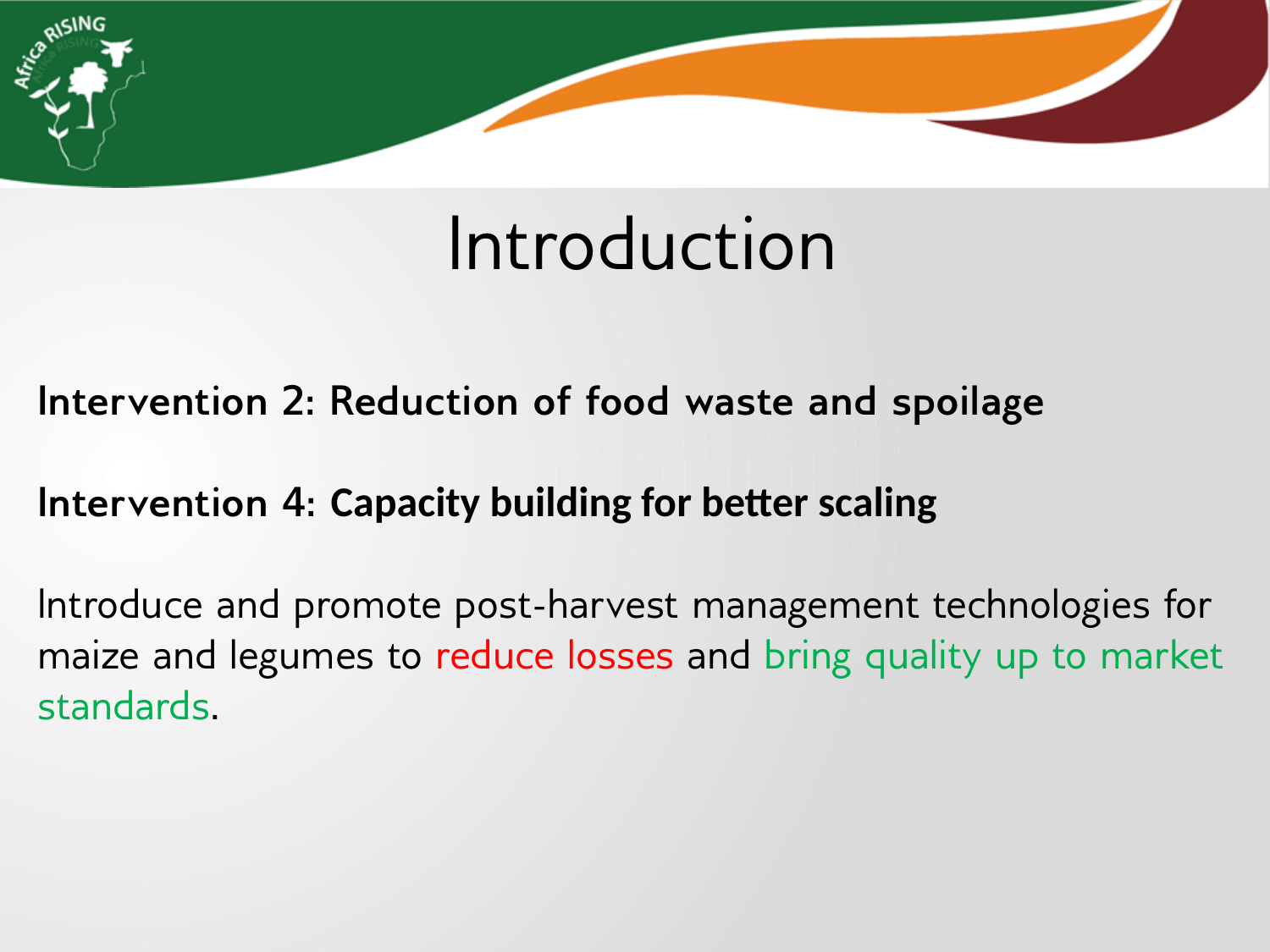

Introduction

Intervention 2: Reduction of food waste and spoilage

Intervention 4: Capacity building for better scaling

Introduce and promote post-harvest management technologies for maize and legumes to reduce losses and bring quality up to market standards.